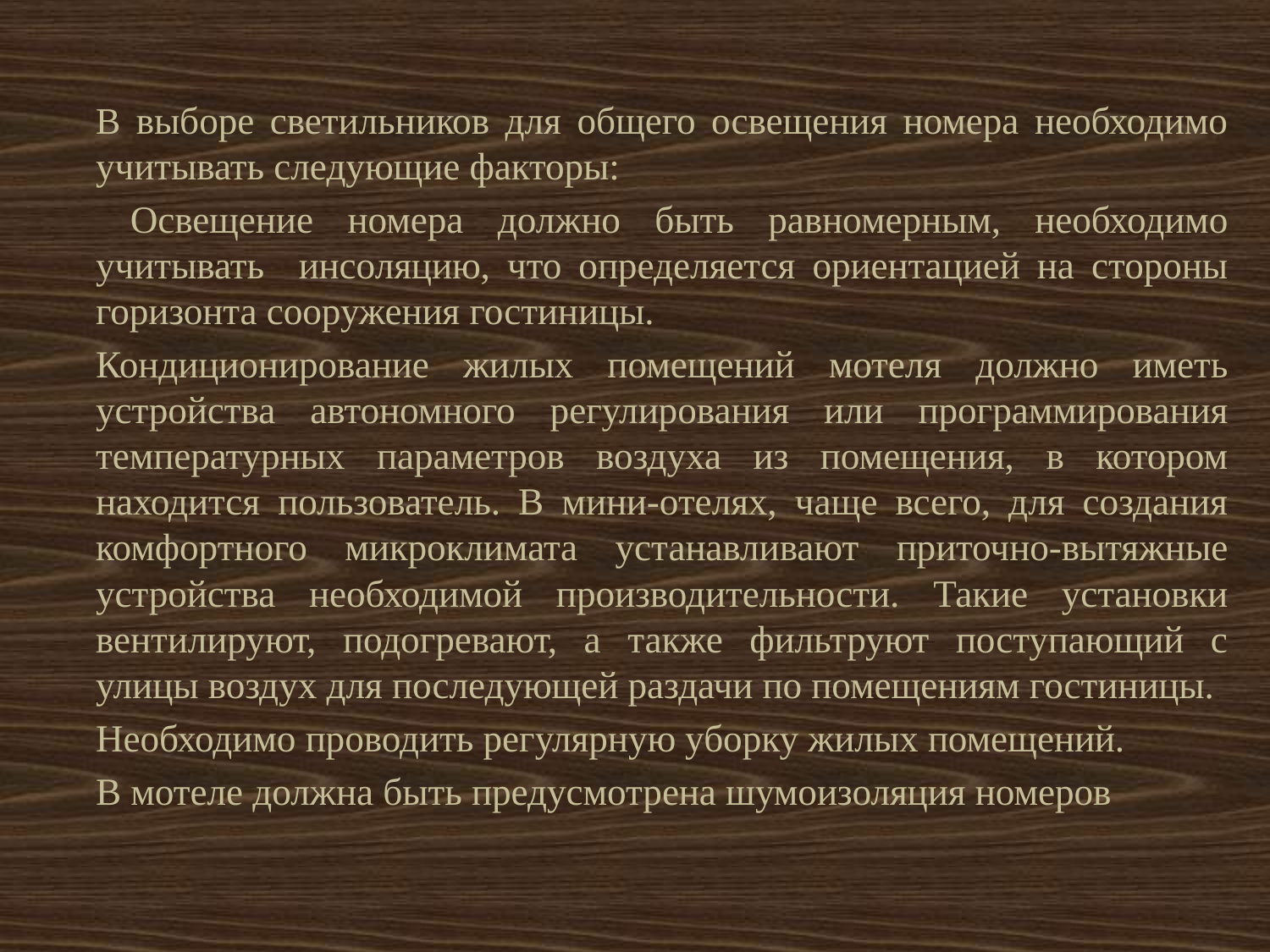

В выборе светильников для общего освещения номера необходимо учитывать следующие факторы:
		 Освещение номера должно быть равномерным, необходимо учитывать  инсоляцию, что определяется ориентацией на стороны горизонта сооружения гостиницы.
		Кондиционирование жилых помещений мотеля должно иметь устройства автономного регулирования или программирования температурных параметров воздуха из помещения, в котором находится пользователь. В мини-отелях, чаще всего, для создания комфортного микроклимата устанавливают приточно-вытяжные устройства необходимой производительности. Такие установки вентилируют, подогревают, а также фильтруют поступающий с улицы воздух для последующей раздачи по помещениям гостиницы.
		Необходимо проводить регулярную уборку жилых помещений.
		В мотеле должна быть предусмотрена шумоизоляция номеров